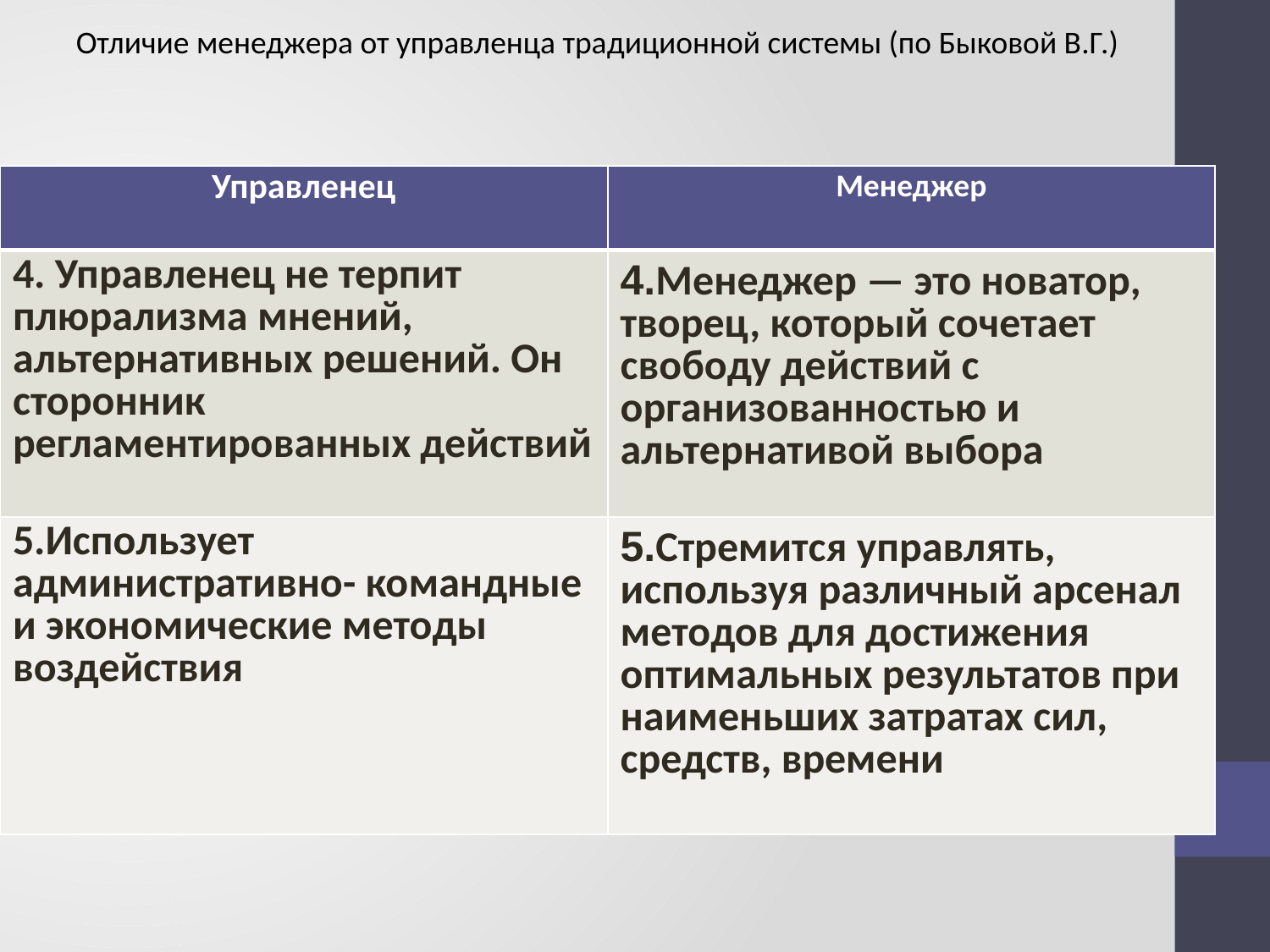

Отличие менеджера от управленца традиционной системы (по Быковой В.Г.)

| Управленец | Менеджер |
| --- | --- |
| 4. Управленец не терпит плюрализма мнений, альтернативных решений. Он сторонник регламентированных действий | 4.Менеджер — это новатор, творец, который сочетает свободу действий с организованностью и альтернативой выбора |
| 5.Использует административно- командные и экономические методы воздействия | 5.Стремится управлять, используя различный арсенал методов для достижения оптимальных результатов при наименьших затратах сил, средств, времени |